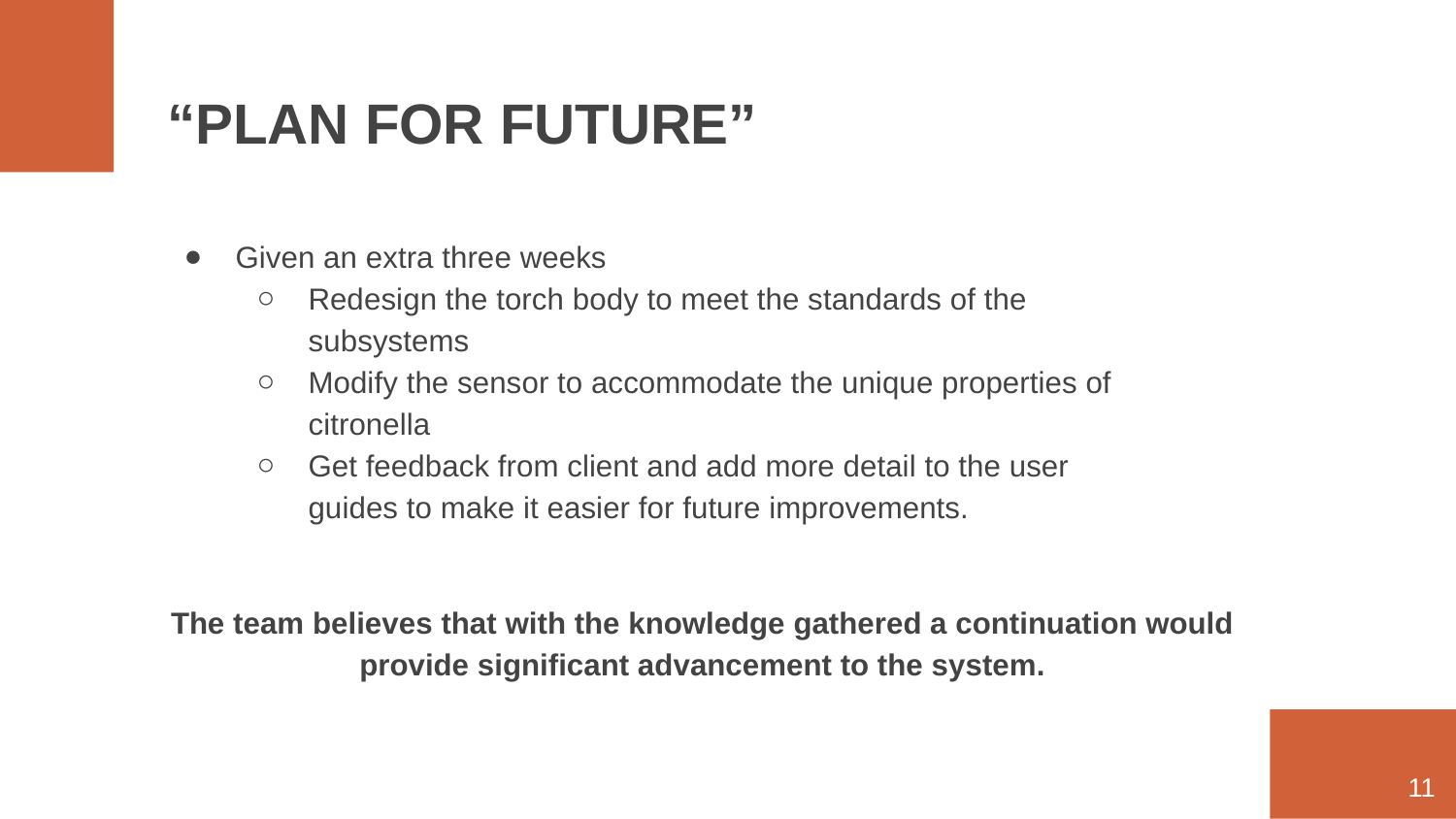

# “PLAN FOR FUTURE”

Given an extra three weeks
Redesign the torch body to meet the standards of the subsystems
Modify the sensor to accommodate the unique properties of citronella
Get feedback from client and add more detail to the user guides to make it easier for future improvements.

The team believes that with the knowledge gathered a continuation would provide significant advancement to the system.

11